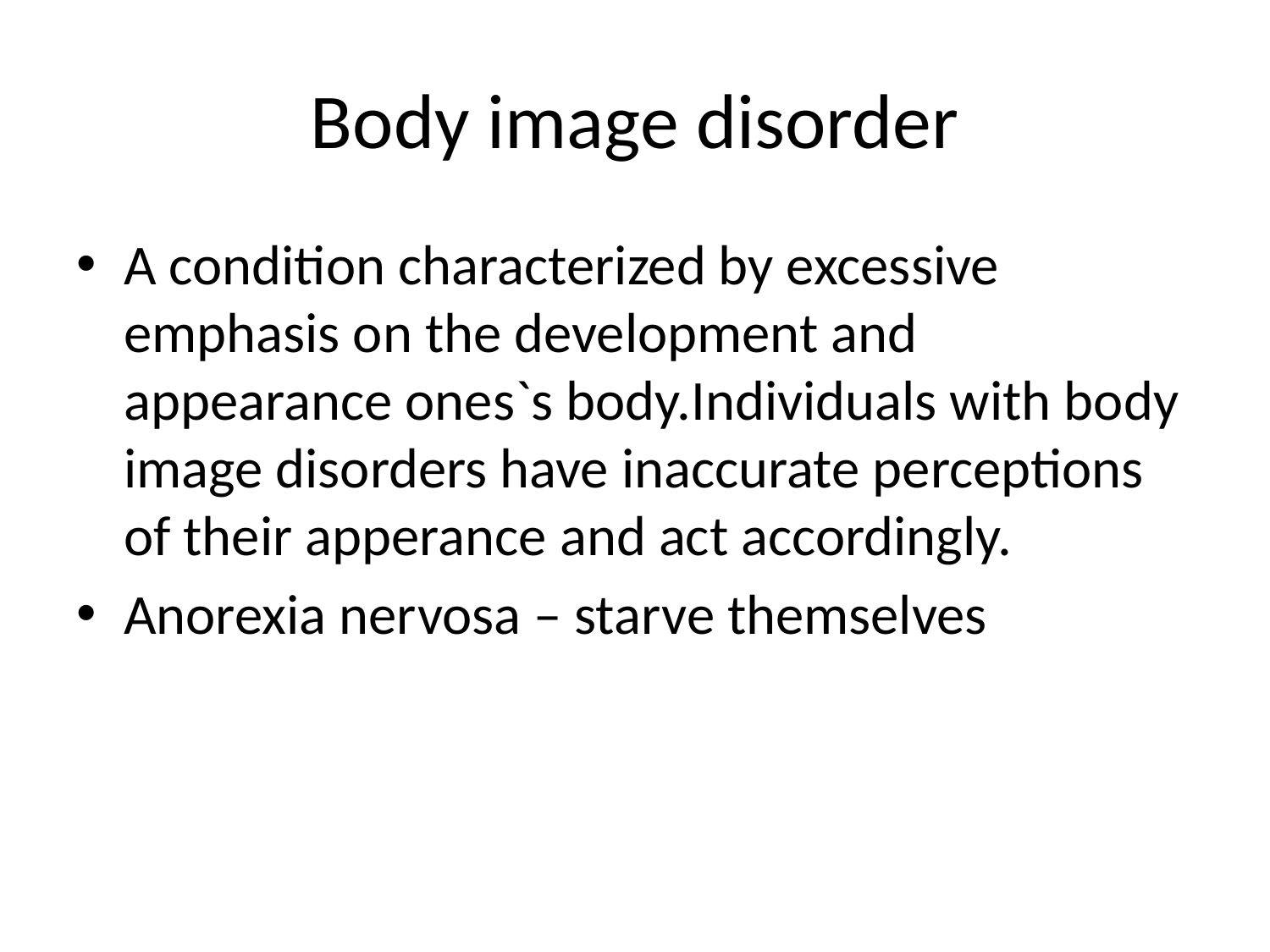

# Body image disorder
A condition characterized by excessive emphasis on the development and appearance ones`s body.Individuals with body image disorders have inaccurate perceptions of their apperance and act accordingly.
Anorexia nervosa – starve themselves